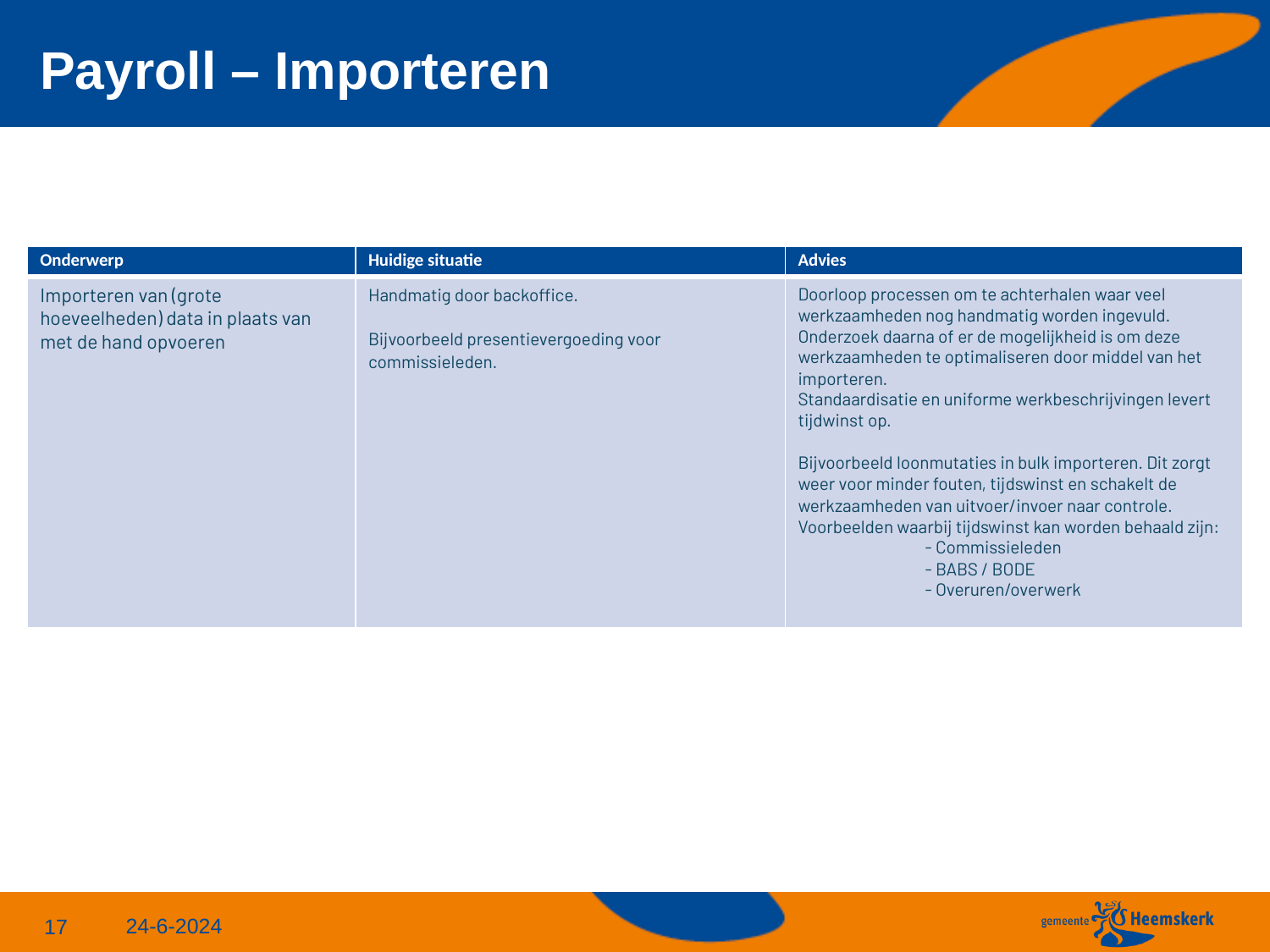

# Payroll – Importeren
| Onderwerp | Huidige situatie | Advies |
| --- | --- | --- |
| Importeren van (grote hoeveelheden) data in plaats van met de hand opvoeren | Handmatig door backoffice. Bijvoorbeeld presentievergoeding voor commissieleden. | Doorloop processen om te achterhalen waar veel werkzaamheden nog handmatig worden ingevuld. Onderzoek daarna of er de mogelijkheid is om deze werkzaamheden te optimaliseren door middel van het importeren. Standaardisatie en uniforme werkbeschrijvingen levert tijdwinst op. Bijvoorbeeld loonmutaties in bulk importeren. Dit zorgt weer voor minder fouten, tijdswinst en schakelt de werkzaamheden van uitvoer/invoer naar controle. Voorbeelden waarbij tijdswinst kan worden behaald zijn: - Commissieleden - BABS / BODE - Overuren/overwerk |
24-6-2024
17